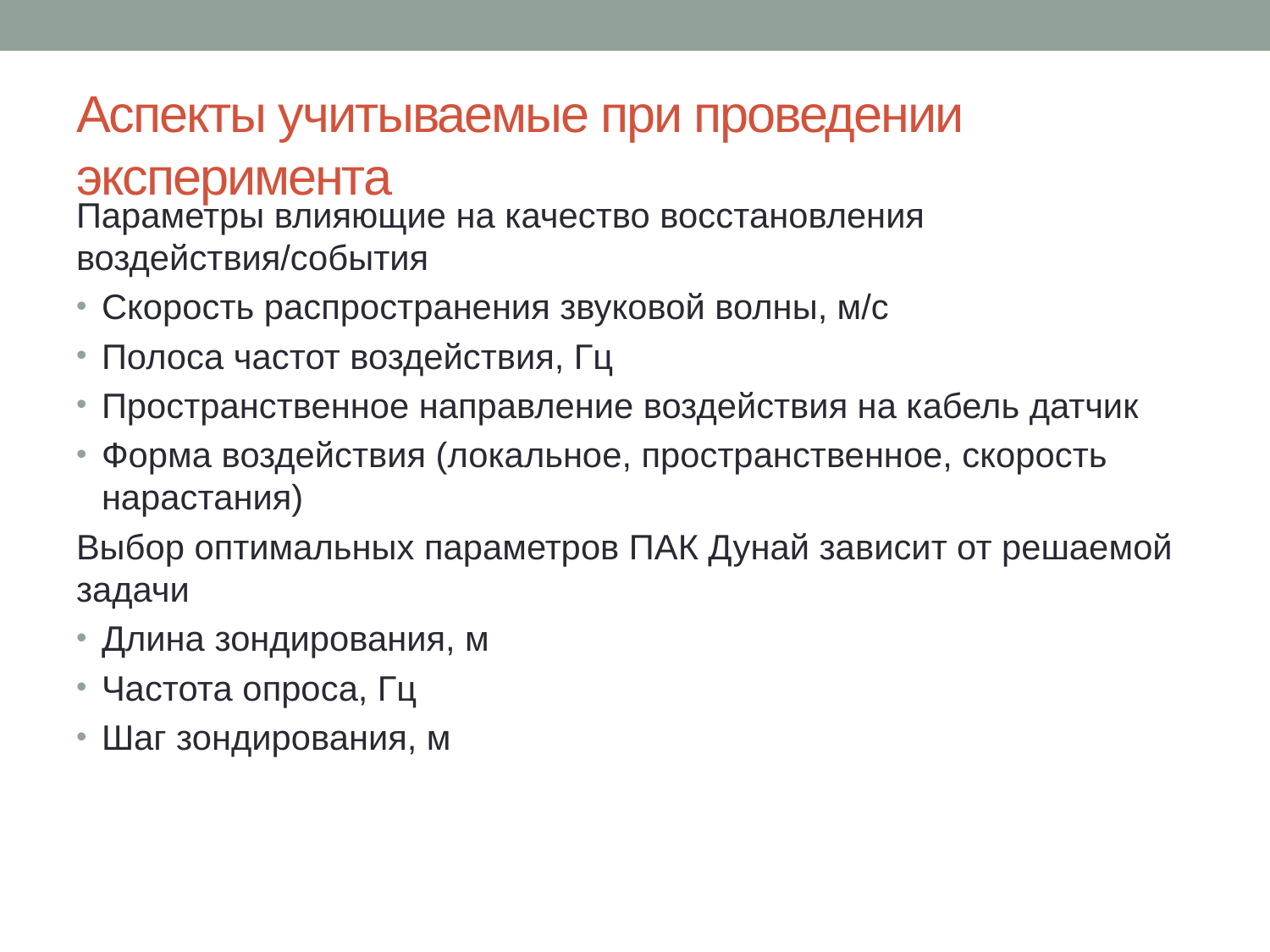

# Аспекты учитываемые при проведении эксперимента
Параметры влияющие на качество восстановления воздействия/события
Скорость распространения звуковой волны, м/с
Полоса частот воздействия, Гц
Пространственное направление воздействия на кабель датчик
Форма воздействия (локальное, пространственное, скорость нарастания)
Выбор оптимальных параметров ПАК Дунай зависит от решаемой задачи
Длина зондирования, м
Частота опроса, Гц
Шаг зондирования, м